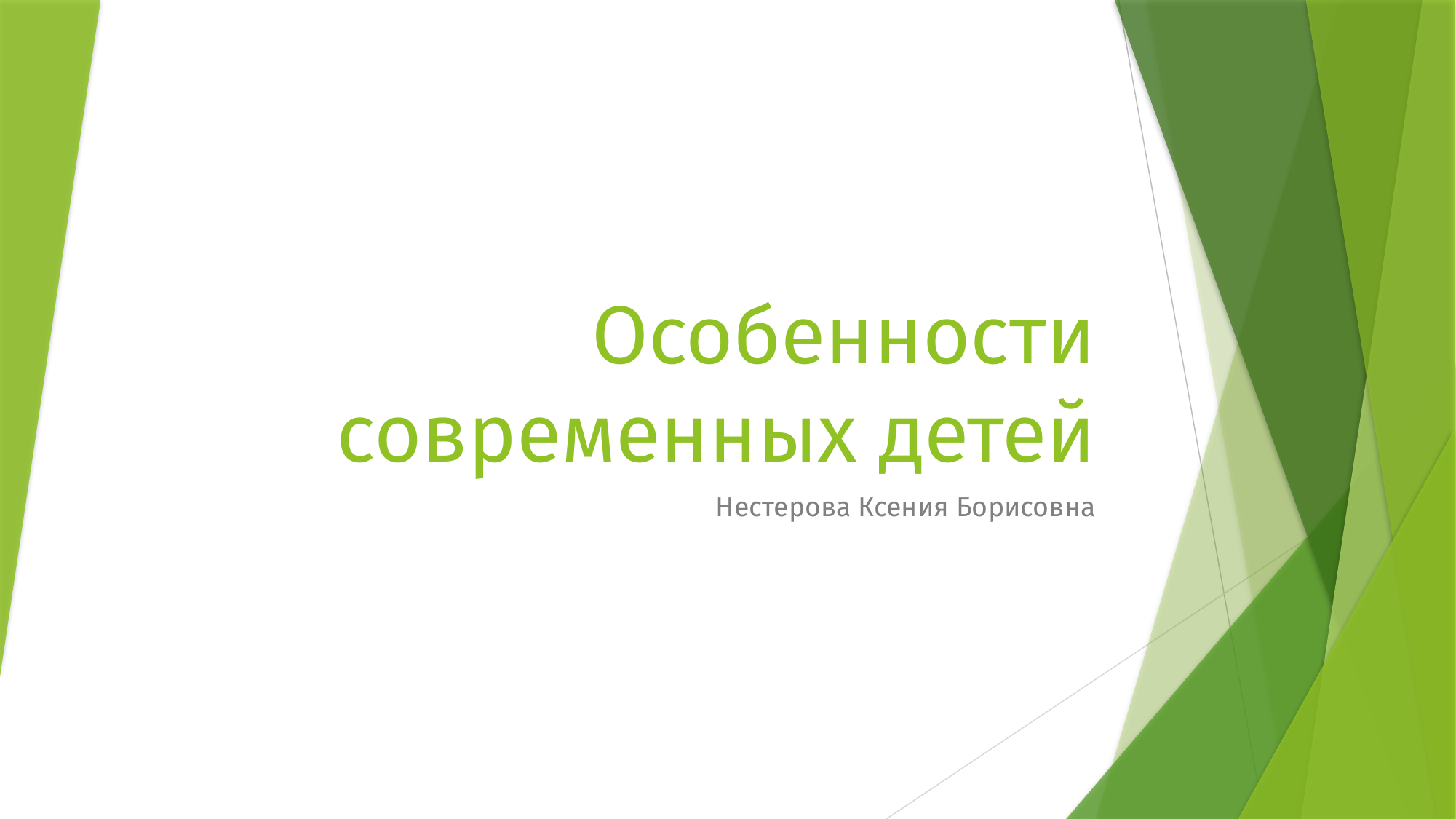

# Особенности современных детей
Нестерова Ксения Борисовна